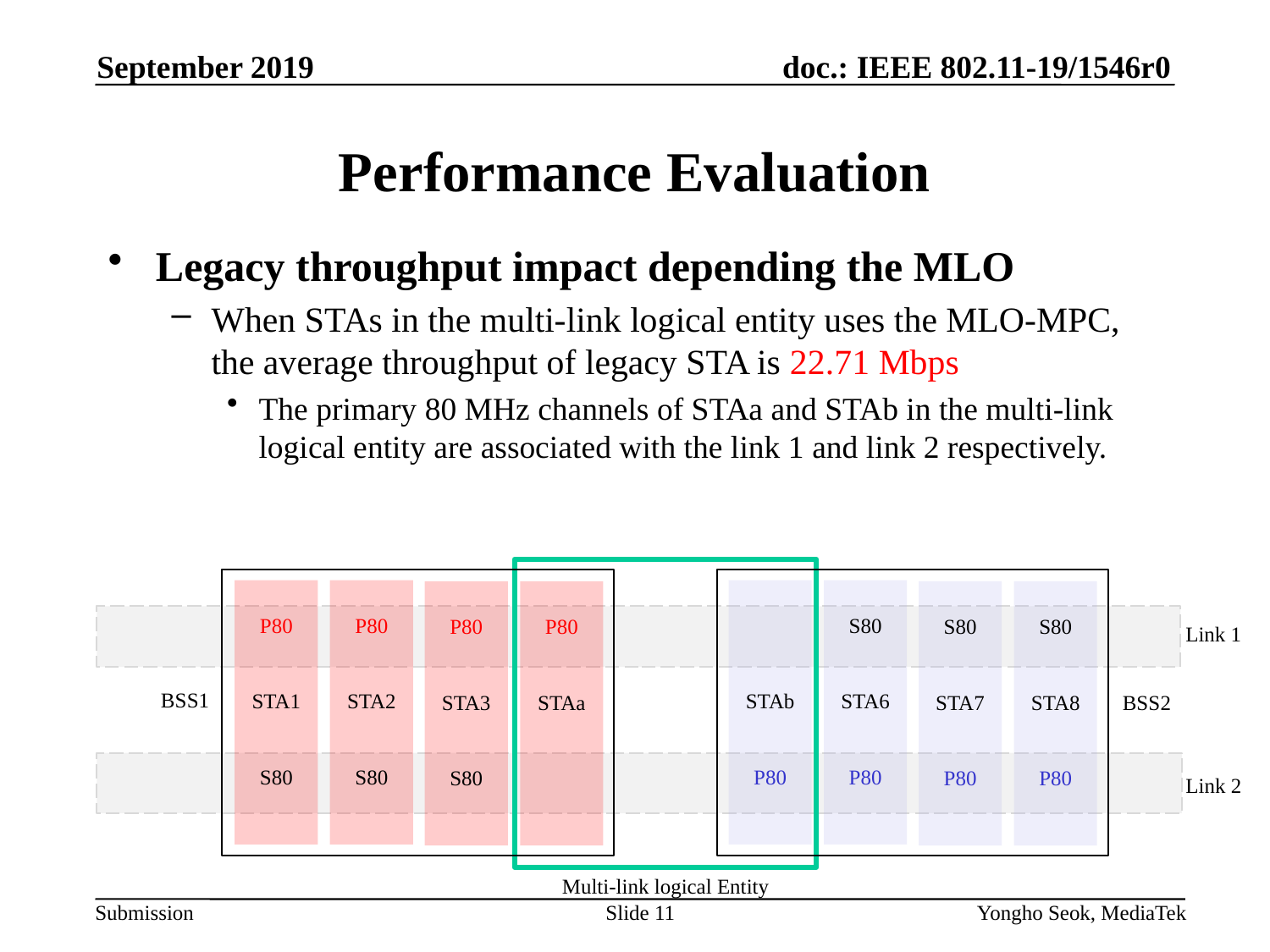

September 2019
# Performance Evaluation
Legacy throughput impact depending the MLO
When STAs in the multi-link logical entity uses the MLO-MPC, the average throughput of legacy STA is 22.71 Mbps
The primary 80 MHz channels of STAa and STAb in the multi-link logical entity are associated with the link 1 and link 2 respectively.

P80

STA1

S80

P80

STA2

S80

STAb

P80

S80

STA6

P80

P80

STA3

S80

P80

STAa

S80

STA7

P80

S80

STA8

P80

Link 1
BSS1
BSS2

Link 2
Multi-link logical Entity

Slide 11
Yongho Seok, MediaTek